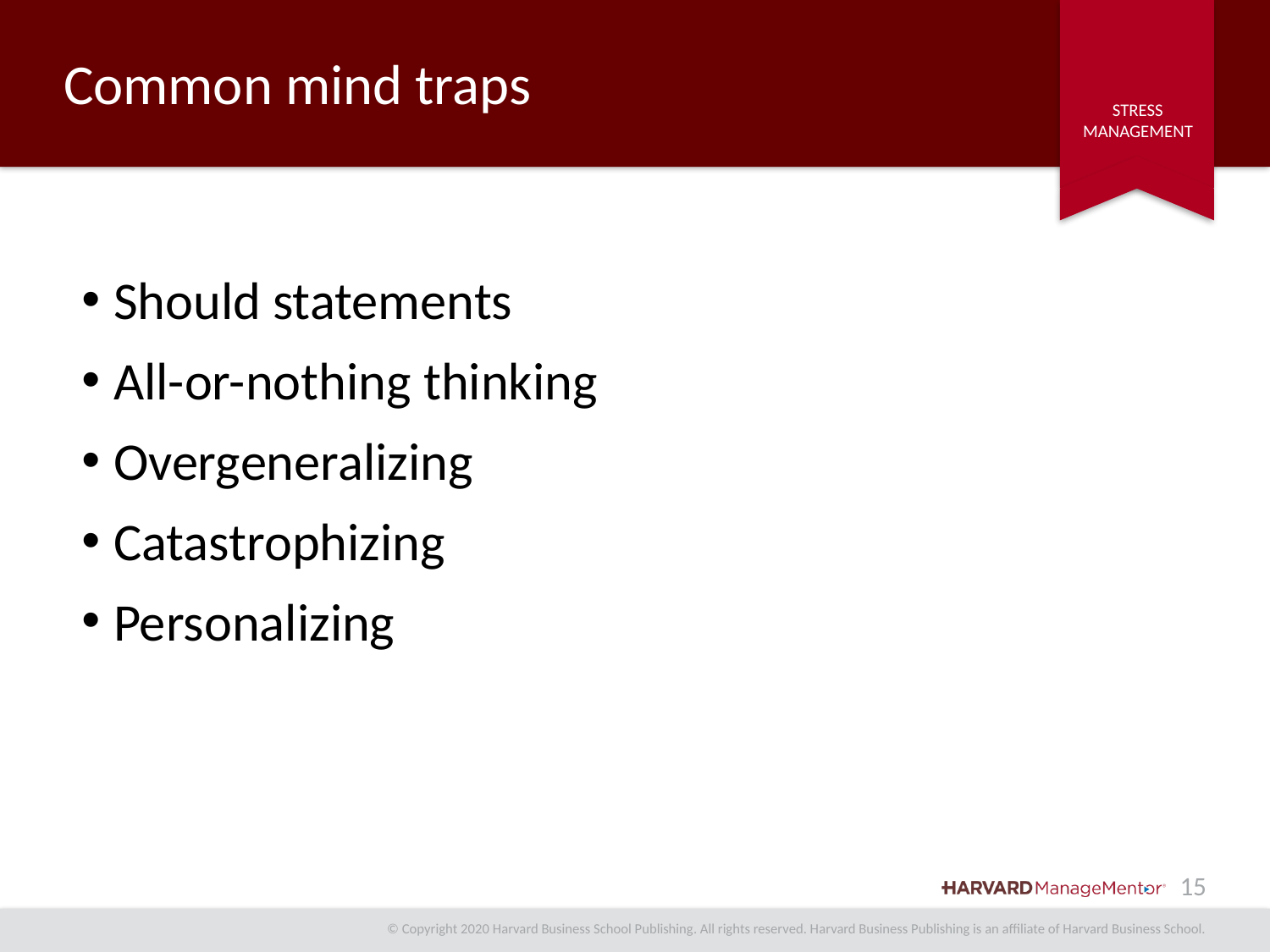

# Common mind traps
Should statements
All-or-nothing thinking
Overgeneralizing
Catastrophizing
Personalizing